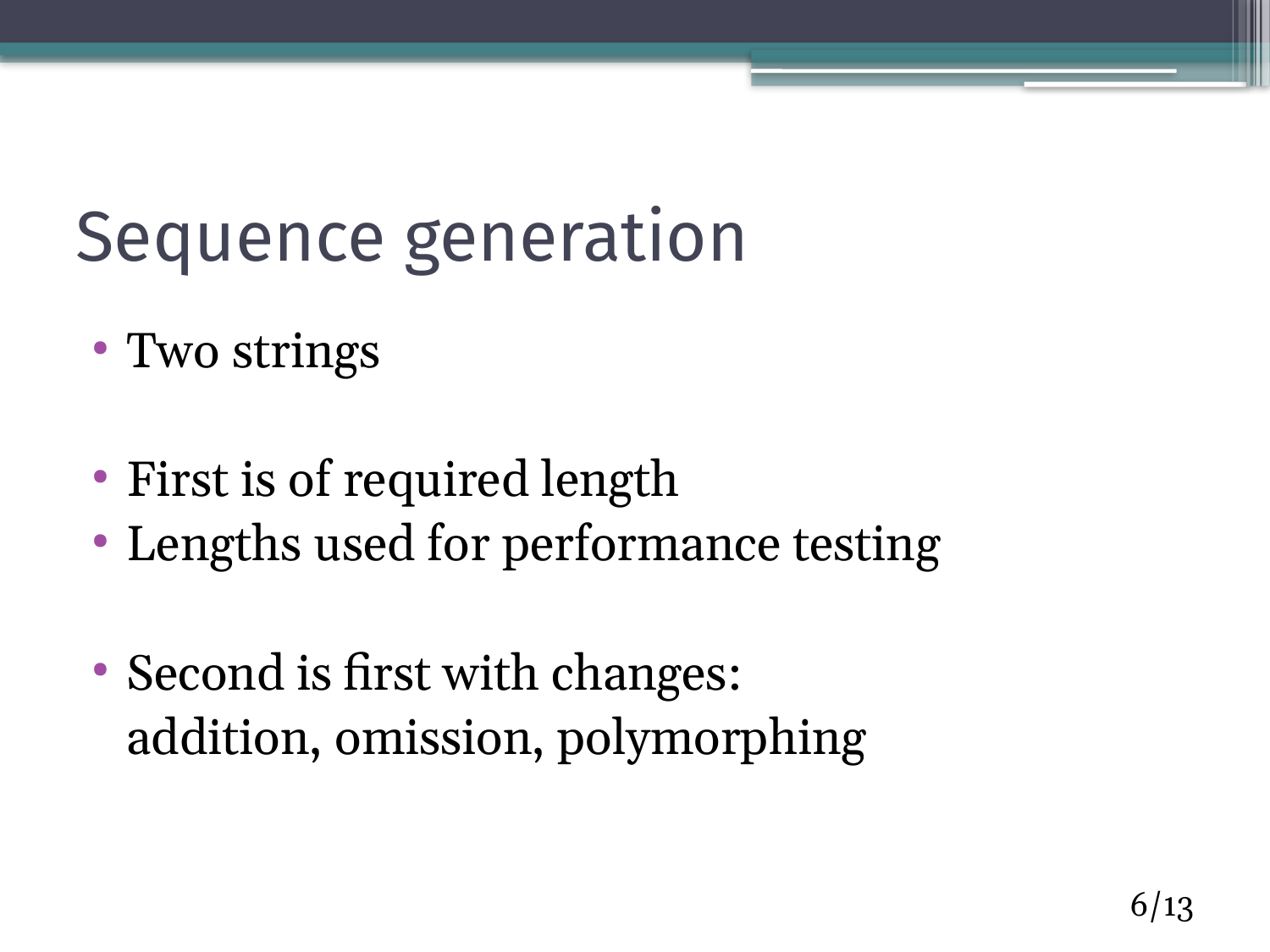

# Sequence generation
Two strings

First is of required length
Lengths used for performance testing

Second is first with changes:
	addition, omission, polymorphing